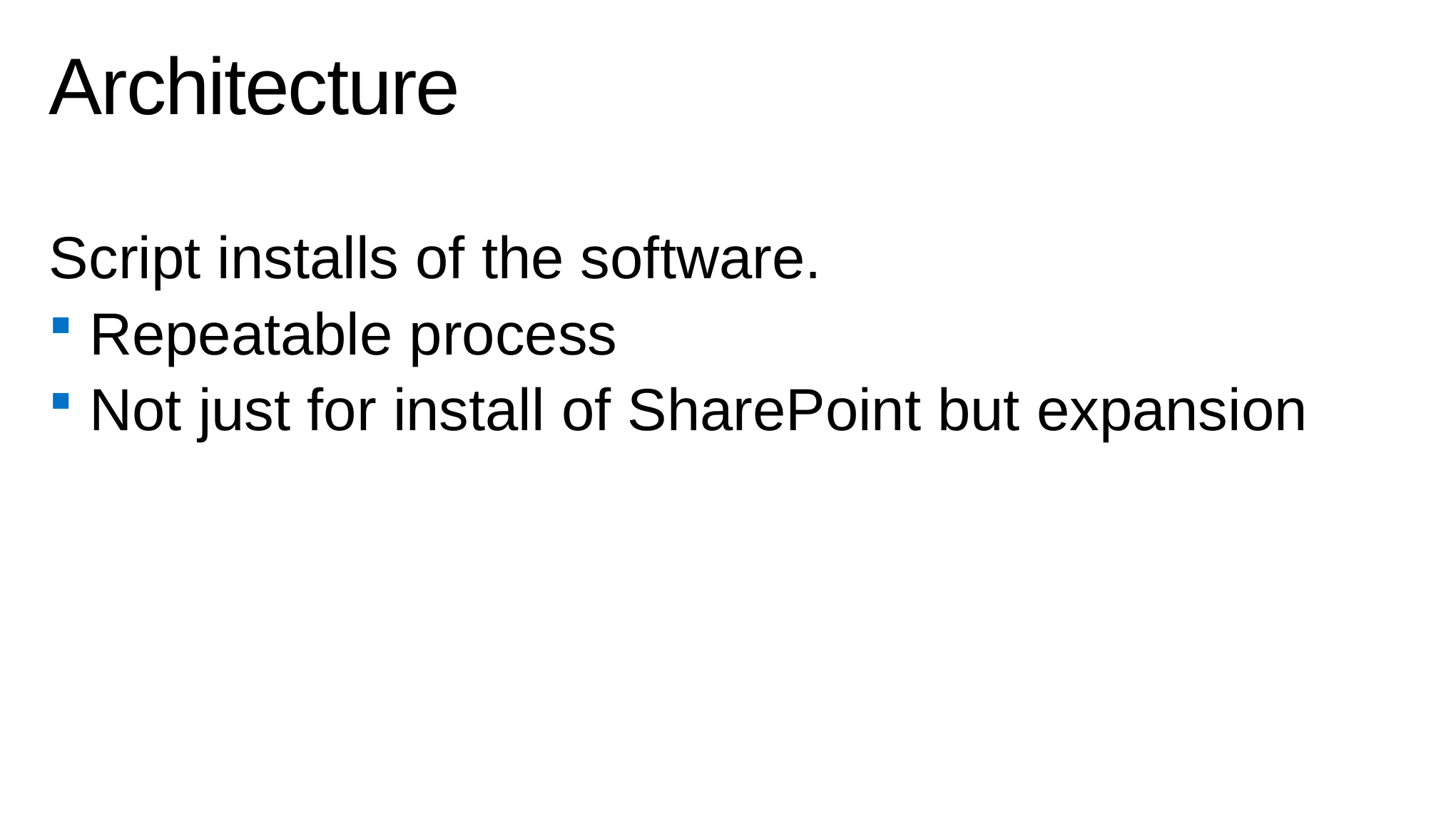

# Architecture
Script installs of the software.
Repeatable process
Not just for install of SharePoint but expansion